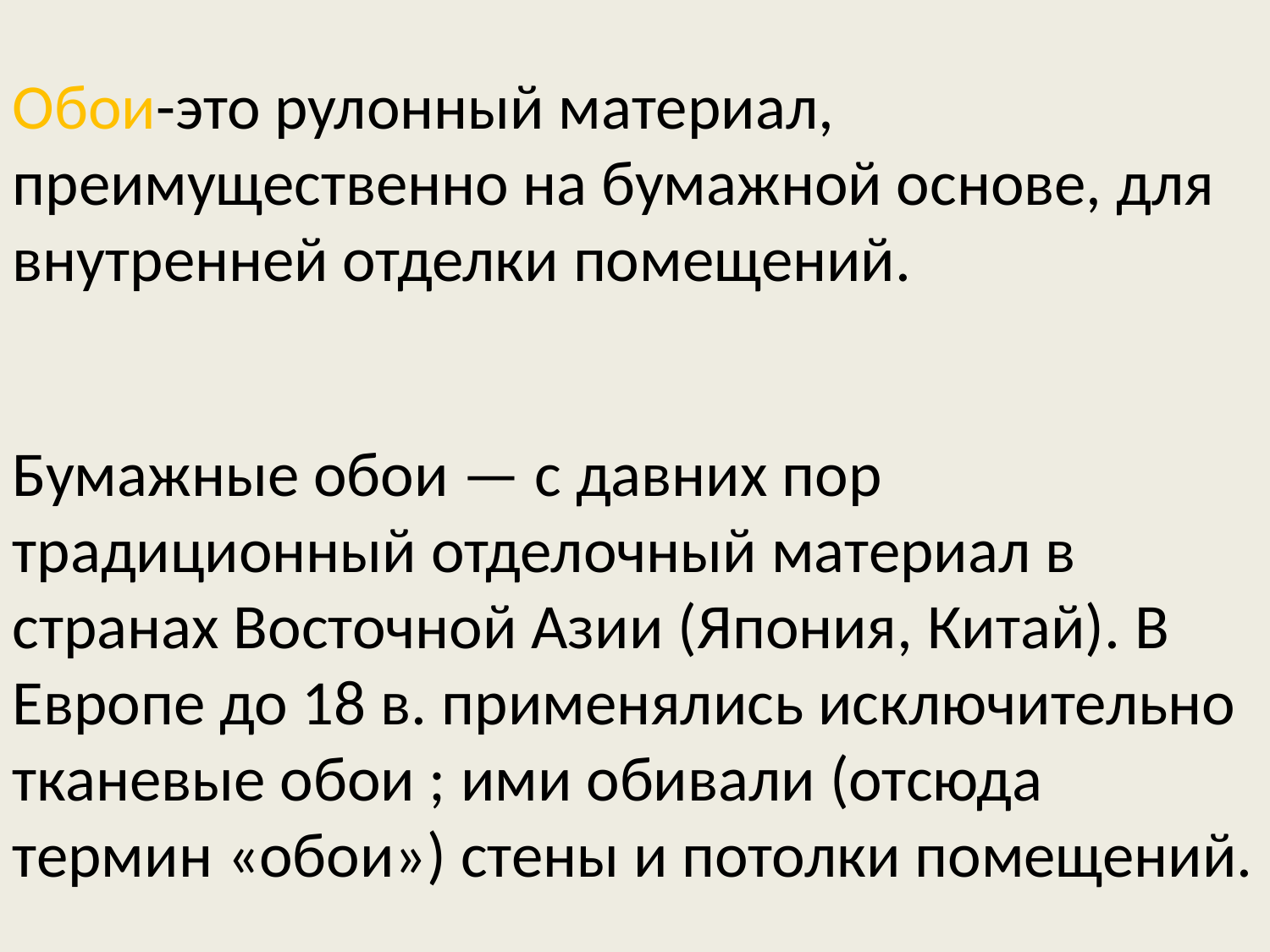

Обои-это рулонный материал, преимущественно на бумажной основе, для внутренней отделки помещений.
Бумажные обои — с давних пор традиционный отделочный материал в странах Восточной Азии (Япония, Китай). В Европе до 18 в. применялись исключительно тканевые обои ; ими обивали (отсюда термин «обои») стены и потолки помещений.